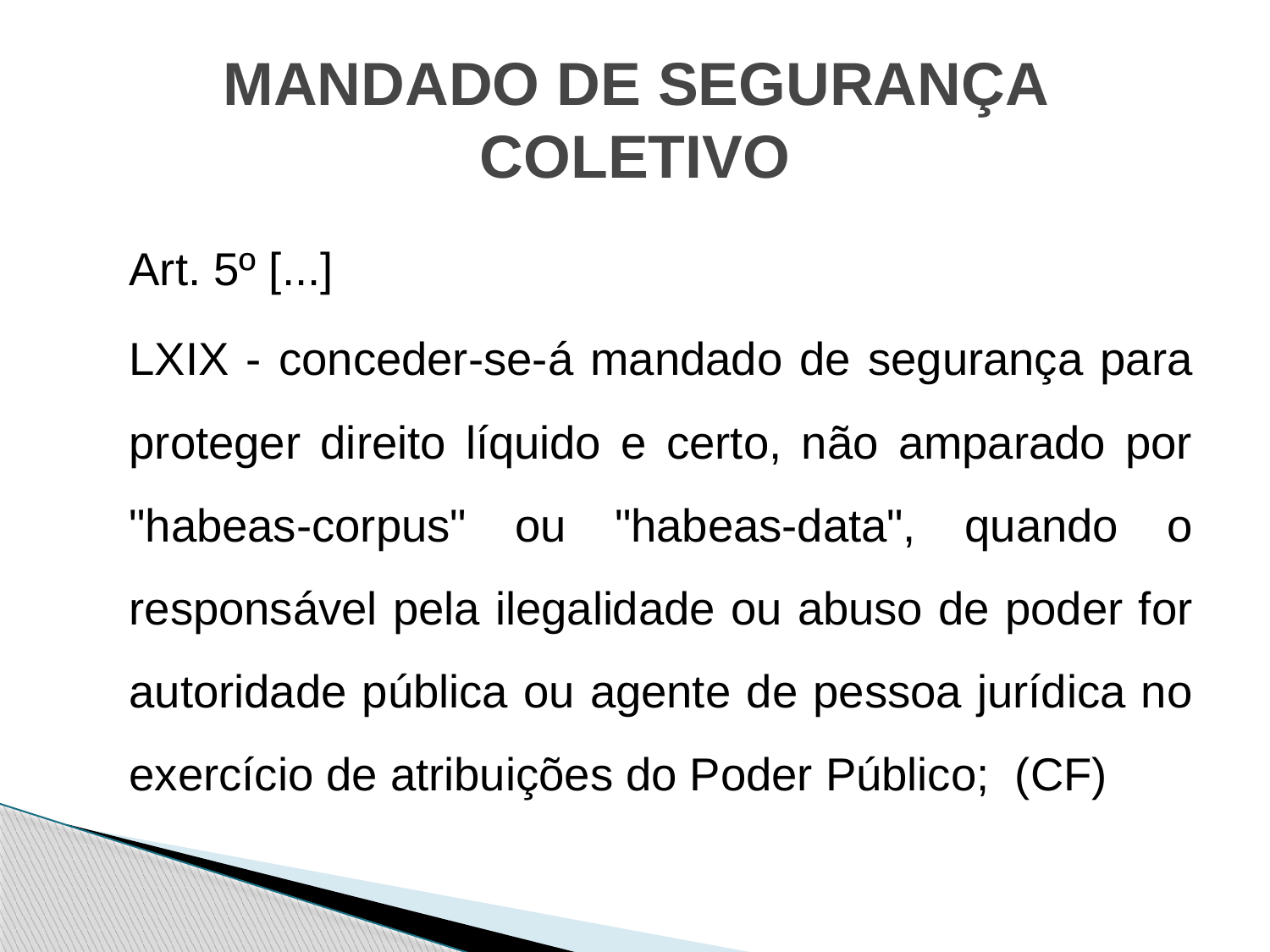

# MANDADO DE SEGURANÇA COLETIVO
	Art. 5º [...]
	LXIX - conceder-se-á mandado de segurança para proteger direito líquido e certo, não amparado por "habeas-corpus" ou "habeas-data", quando o responsável pela ilegalidade ou abuso de poder for autoridade pública ou agente de pessoa jurídica no exercício de atribuições do Poder Público;  (CF)